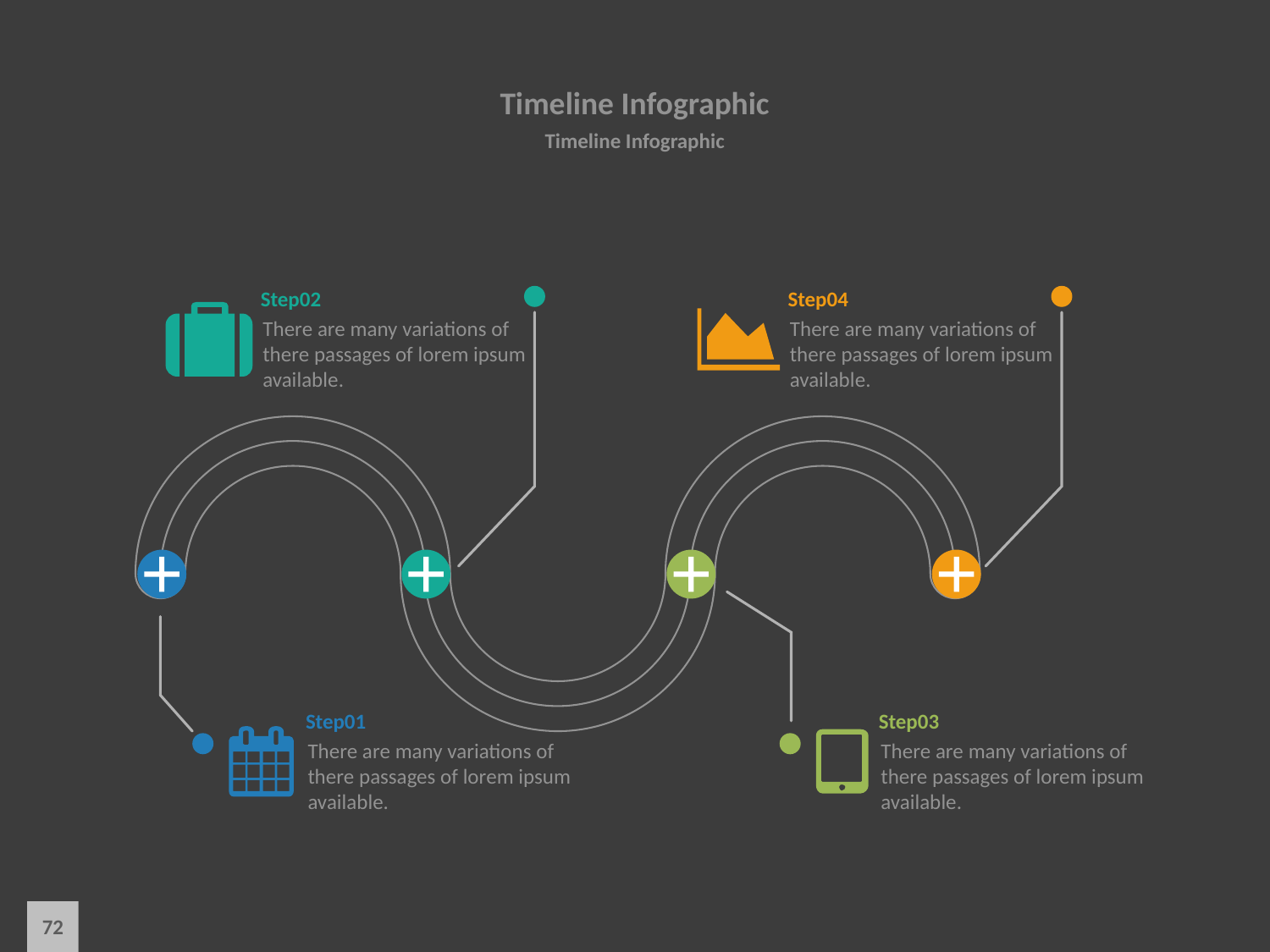

# Timeline Infographic
Timeline Infographic
Step02
There are many variations of there passages of lorem ipsum available.
Step04
There are many variations of there passages of lorem ipsum available.

Step01
There are many variations of there passages of lorem ipsum available.
Step03
There are many variations of there passages of lorem ipsum available.